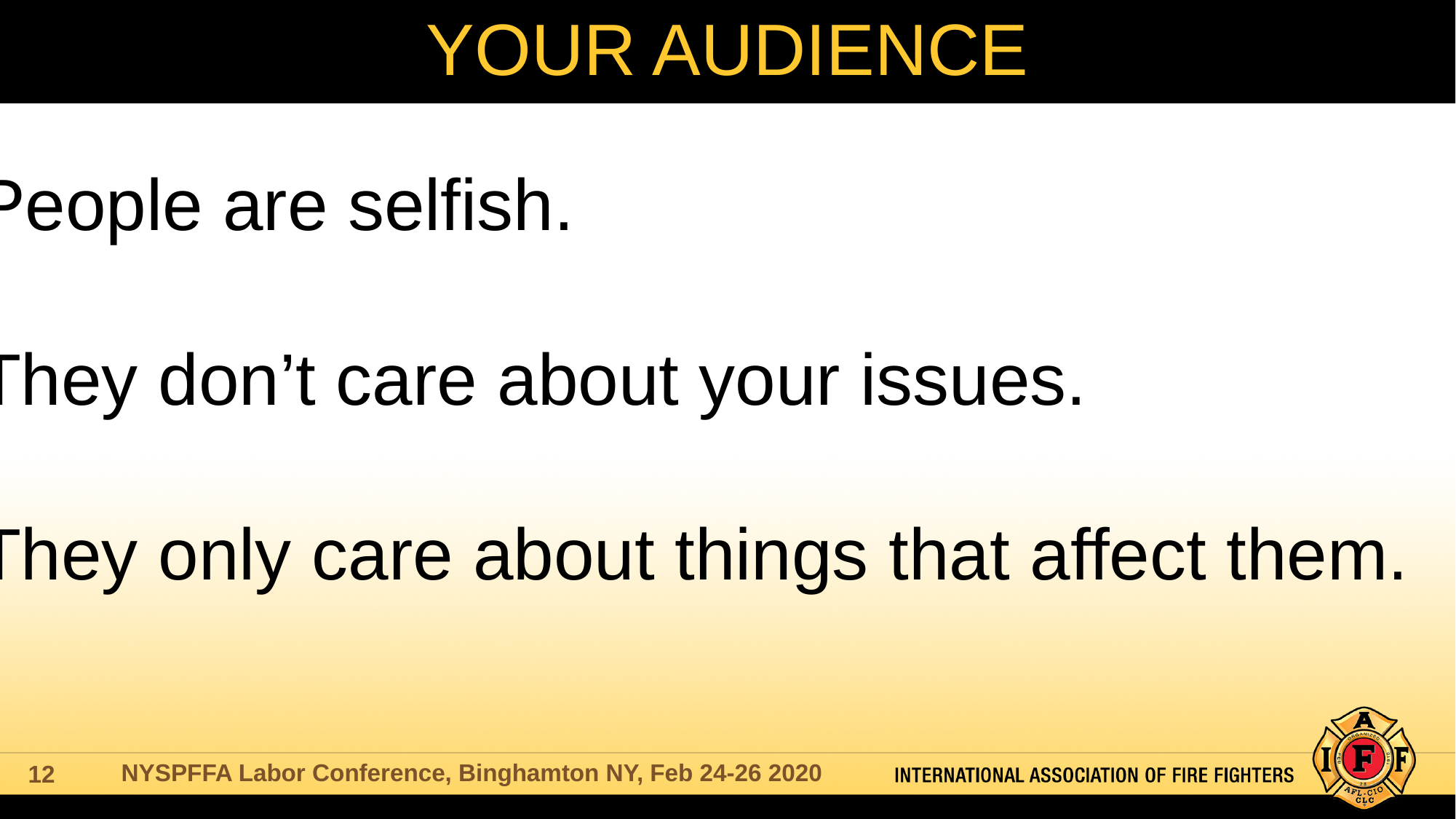

# YOUR AUDIENCE
People are selfish.

They don’t care about your issues.

They only care about things that affect them.
NYSPFFA Labor Conference, Binghamton NY, Feb 24-26 2020